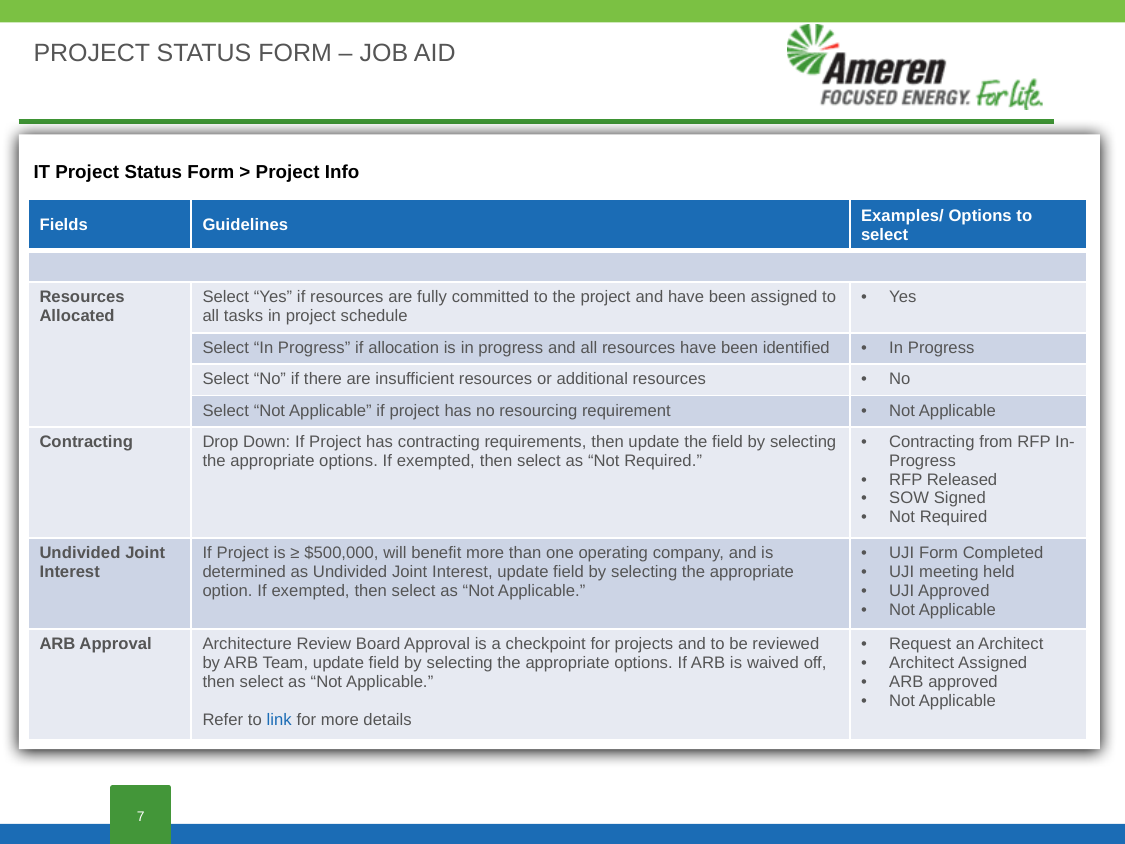

# PROJECT STATUS FORM – JOB AID

IT Project Status Form > Project Info
| Fields | Guidelines | Examples/ Options to select |
| --- | --- | --- |
|  |  |  |
| Resources Allocated | Select “Yes” if resources are fully committed to the project and have been assigned to all tasks in project schedule | Yes |
|  | Select “In Progress” if allocation is in progress and all resources have been identified | In Progress |
|  | Select “No” if there are insufficient resources or additional resources | No |
|  | Select “Not Applicable” if project has no resourcing requirement | Not Applicable |
| Contracting | Drop Down: If Project has contracting requirements, then update the field by selecting the appropriate options. If exempted, then select as “Not Required.” | Contracting from RFP In-Progress RFP Released SOW Signed Not Required |
| Undivided Joint Interest | If Project is ≥ $500,000, will benefit more than one operating company, and is determined as Undivided Joint Interest, update field by selecting the appropriate option. If exempted, then select as “Not Applicable.” | UJI Form Completed UJI meeting held UJI Approved Not Applicable |
| ARB Approval | Architecture Review Board Approval is a checkpoint for projects and to be reviewed by ARB Team, update field by selecting the appropriate options. If ARB is waived off, then select as “Not Applicable.” Refer to link for more details | Request an Architect Architect Assigned ARB approved Not Applicable |
7